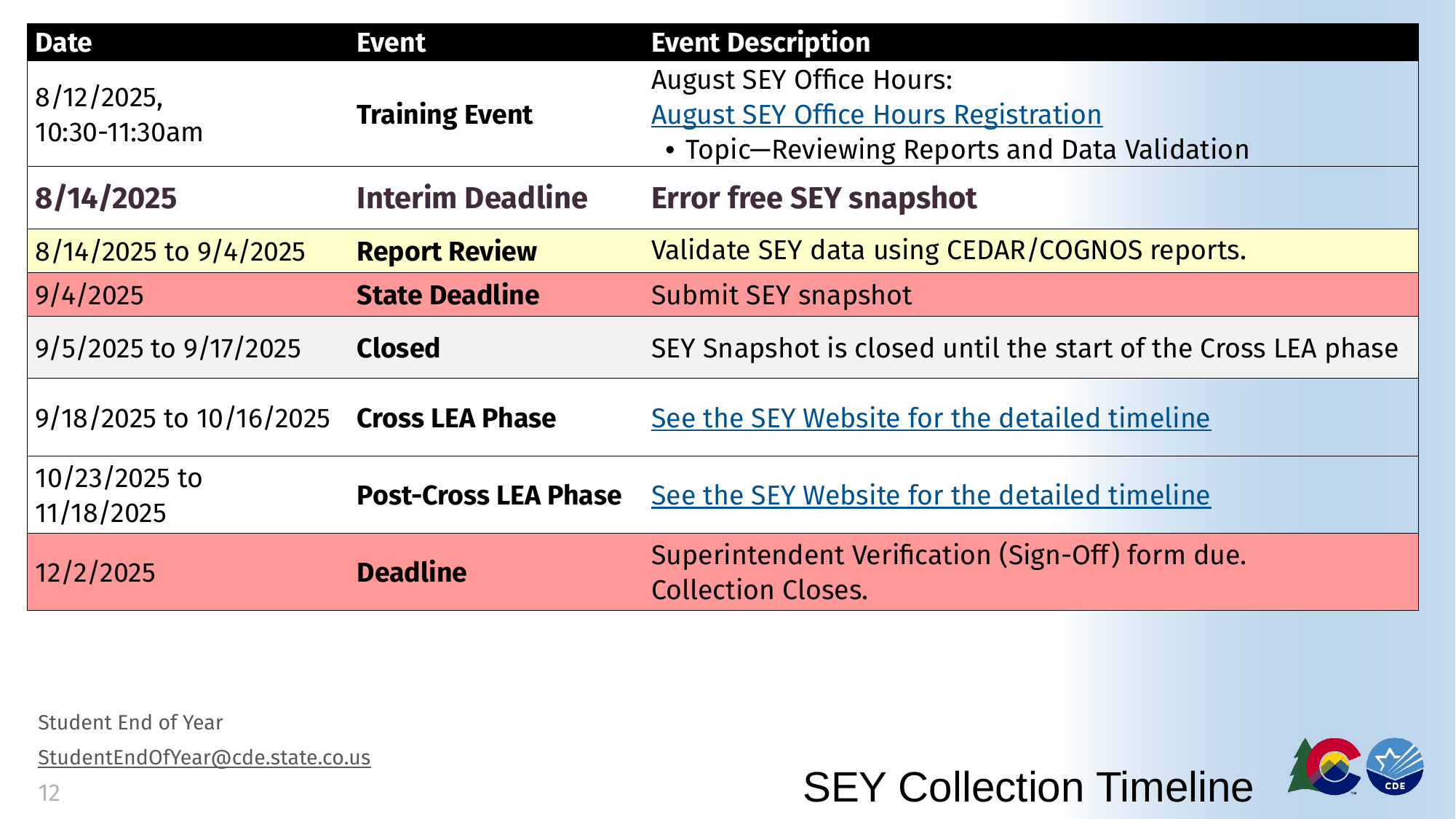

| Date | Event | Event Description |
| --- | --- | --- |
| 8/12/2025, 10:30-11:30am | Training Event | August SEY Office Hours: August SEY Office Hours Registration Topic—Reviewing Reports and Data Validation |
| 8/14/2025 | Interim Deadline | Error free SEY snapshot |
| 8/14/2025 to 9/4/2025 | Report Review | Validate SEY data using CEDAR/COGNOS reports. |
| 9/4/2025 | State Deadline | Submit SEY snapshot |
| 9/5/2025 to 9/17/2025 | Closed | SEY Snapshot is closed until the start of the Cross LEA phase |
| 9/18/2025 to 10/16/2025 | Cross LEA Phase | See the SEY Website for the detailed timeline |
| 10/23/2025 to 11/18/2025 | Post-Cross LEA Phase | See the SEY Website for the detailed timeline |
| 12/2/2025 | Deadline | Superintendent Verification (Sign-Off) form due. Collection Closes. |
# SEY Collection Timeline
Student End of Year
StudentEndOfYear@cde.state.co.us
12